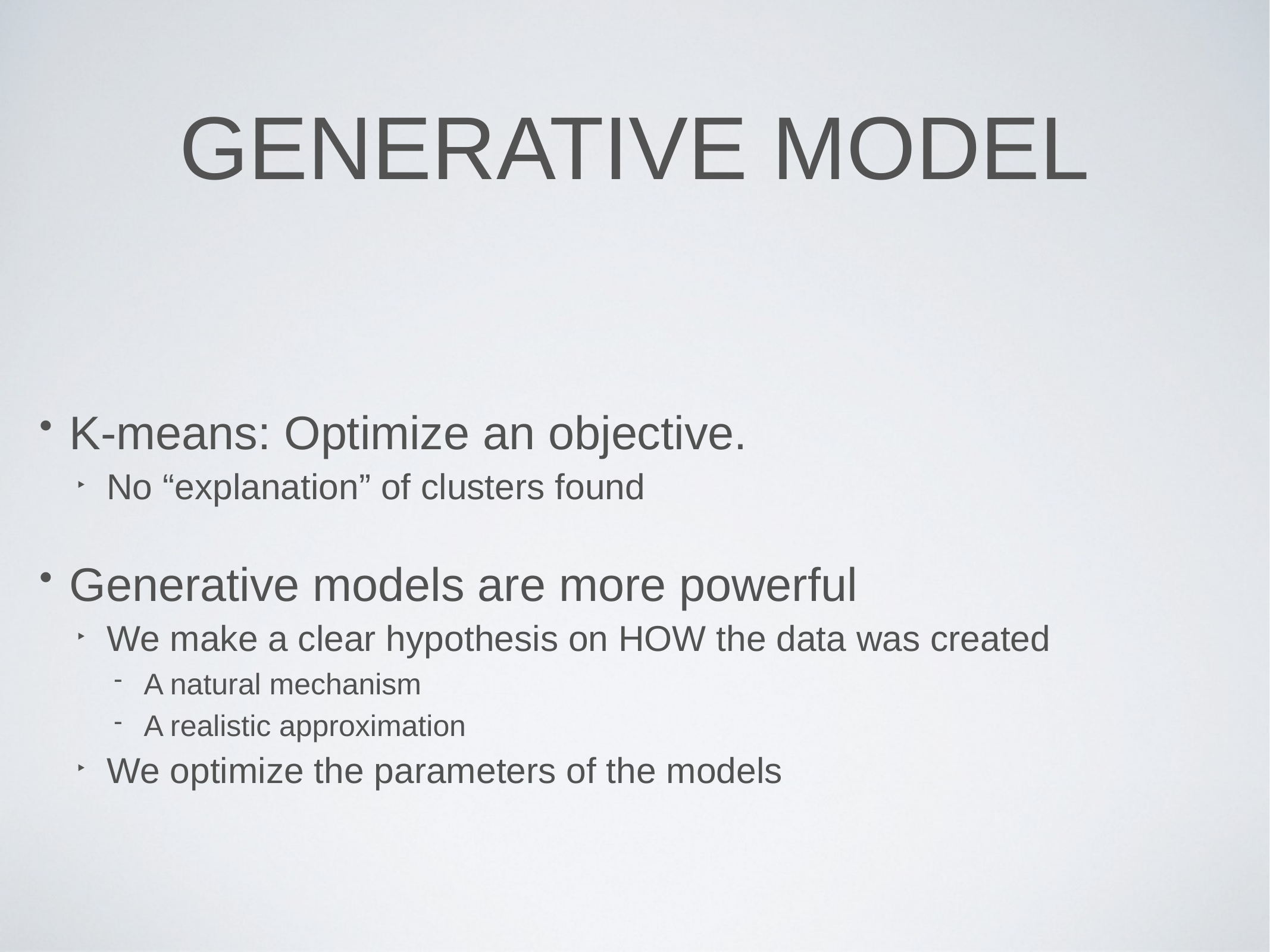

27
# Generative model
K-means: Optimize an objective.
No “explanation” of clusters found
Generative models are more powerful
We make a clear hypothesis on HOW the data was created
A natural mechanism
A realistic approximation
We optimize the parameters of the models